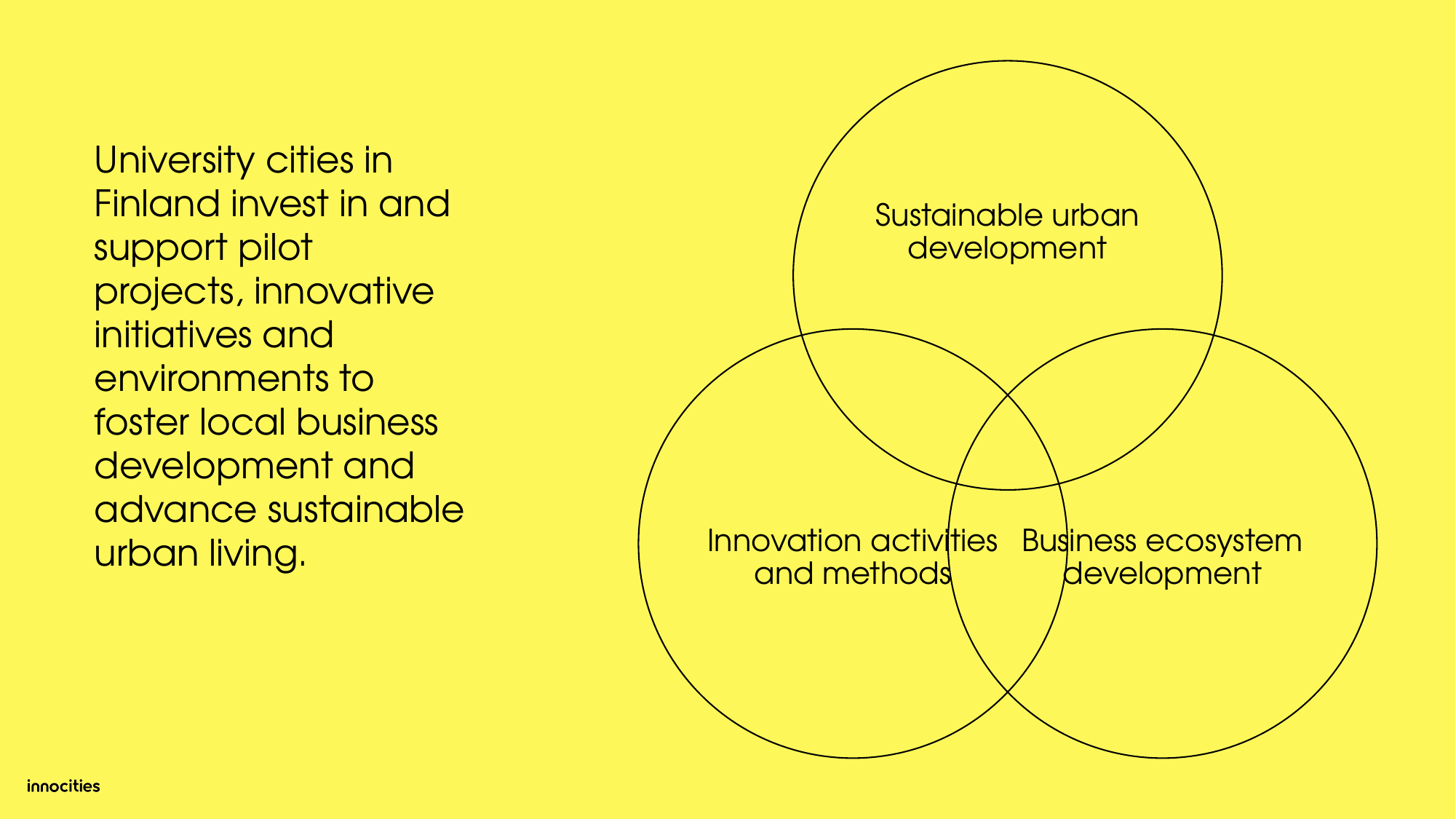

Sustainable urban development
Business ecosystem development
Innovation activities and methods
University cities in Finland invest in and support pilot projects, innovative initiatives and environments to foster local business development and advance sustainable urban living.